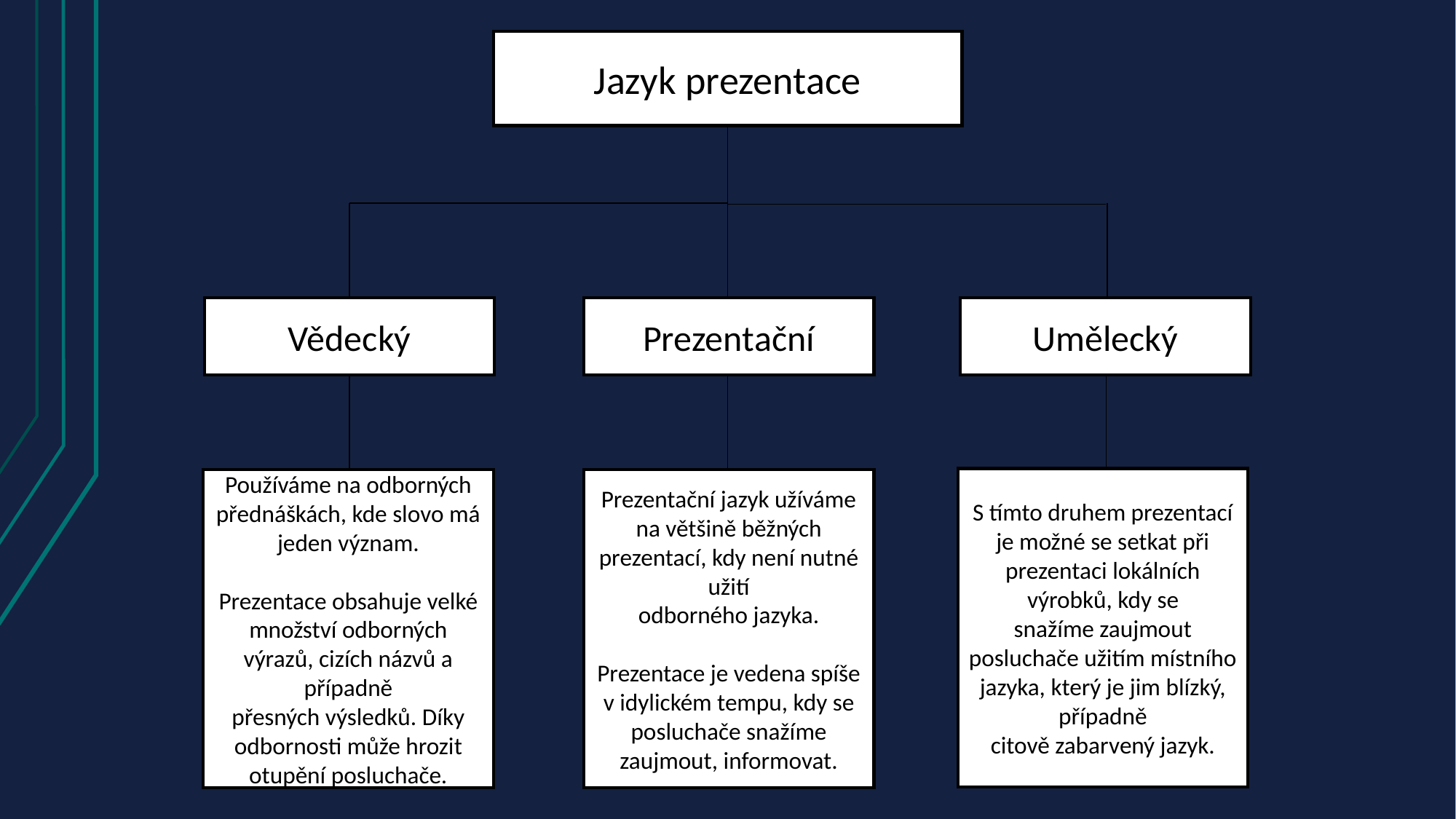

Jazyk prezentace
Prezentační
Umělecký
Vědecký
S tímto druhem prezentací je možné se setkat při prezentaci lokálních výrobků, kdy se
snažíme zaujmout posluchače užitím místního jazyka, který je jim blízký, případně
citově zabarvený jazyk.
Používáme na odborných přednáškách, kde slovo má jeden význam.

Prezentace obsahuje velké množství odborných výrazů, cizích názvů a případně
přesných výsledků. Díky odbornosti může hrozit otupění posluchače.
Prezentační jazyk užíváme na většině běžných prezentací, kdy není nutné užití
odborného jazyka.

Prezentace je vedena spíše v idylickém tempu, kdy se posluchače snažíme
zaujmout, informovat.